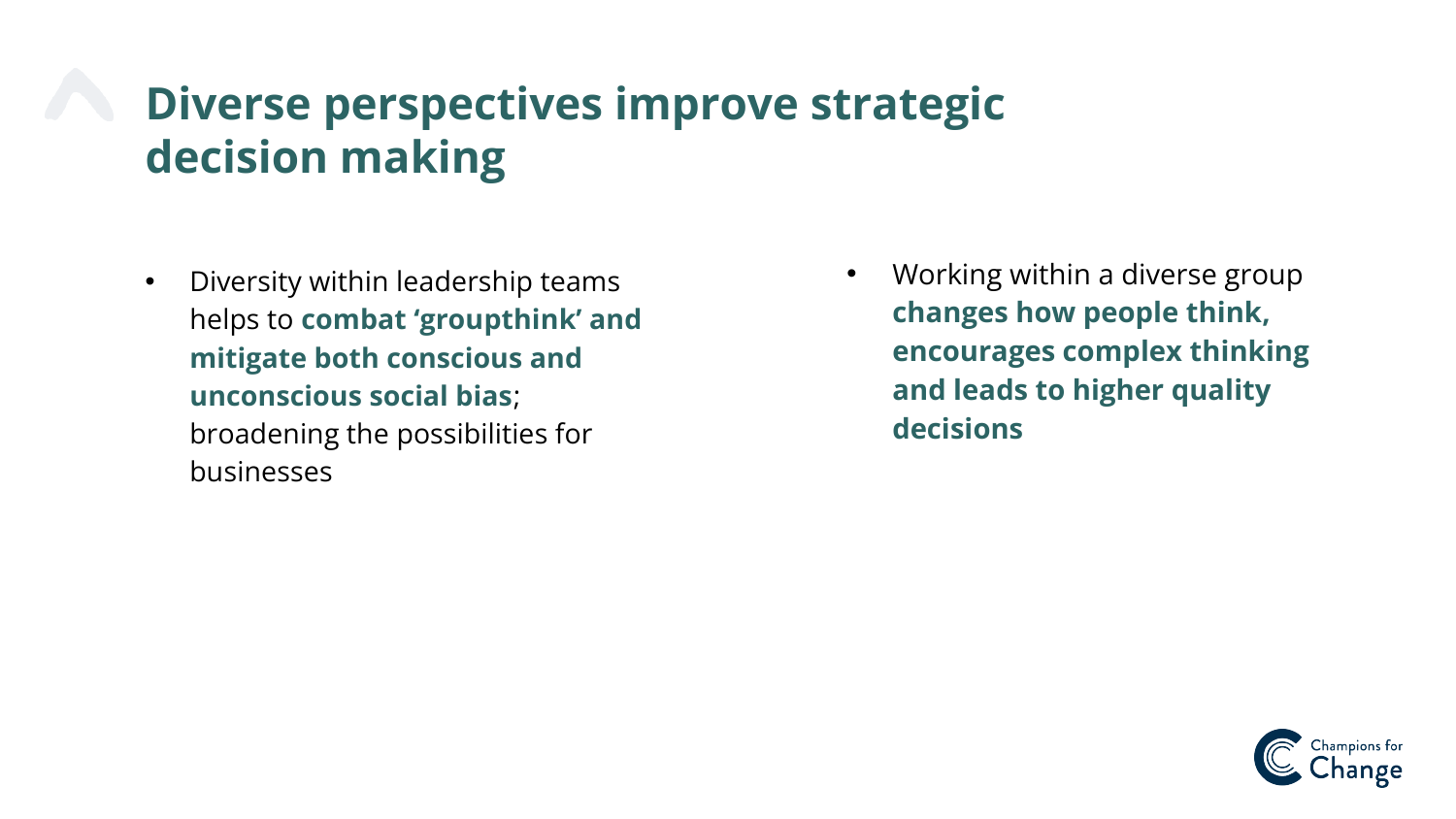

# Diverse perspectives improve strategic decision making

Working within a diverse group changes how people think, encourages complex thinking and leads to higher quality decisions

Diversity within leadership teams helps to combat ‘groupthink’ and mitigate both conscious and unconscious social bias; broadening the possibilities for businesses